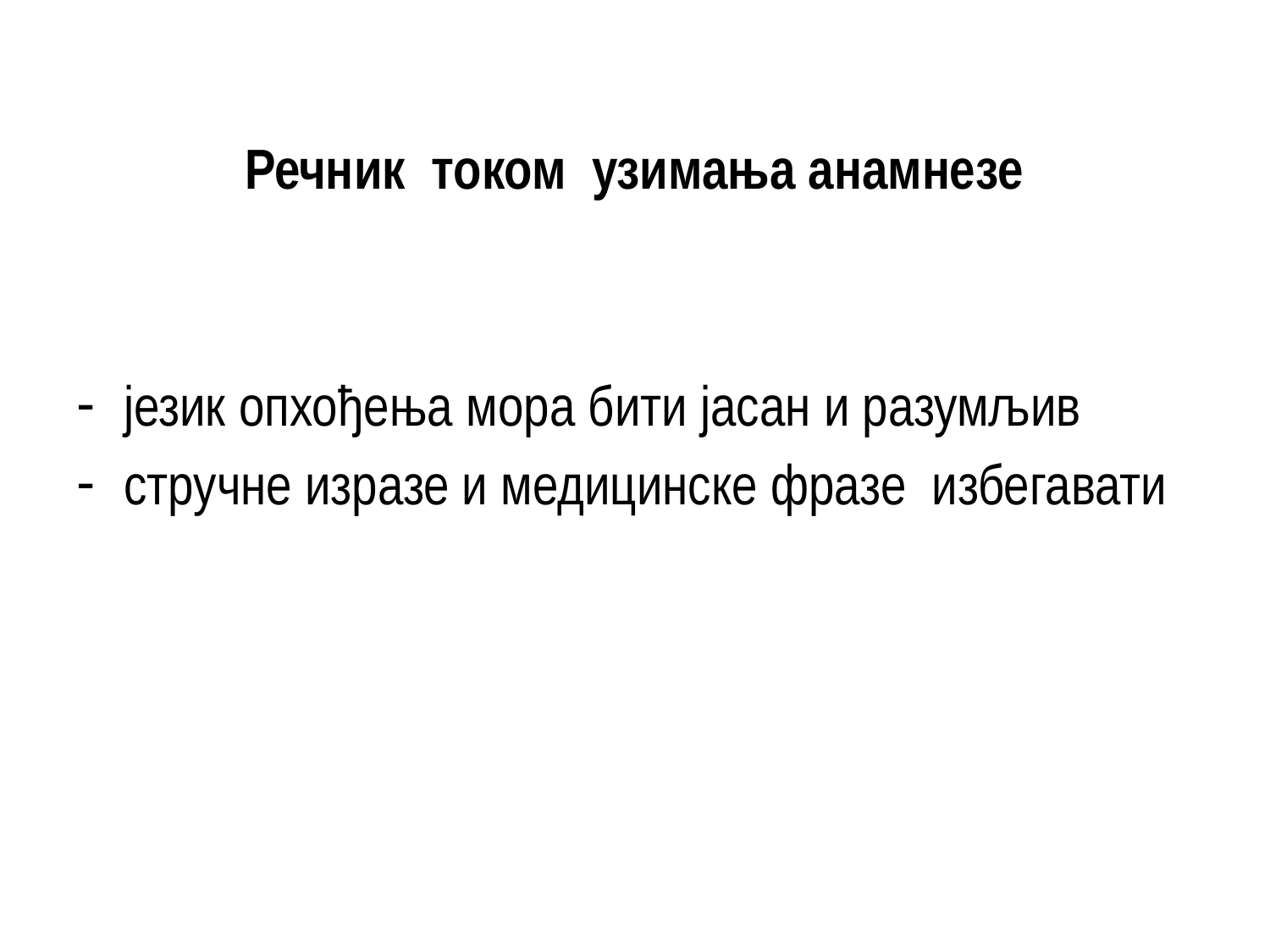

Речник  током  узимања анамнезе

језик опхођења мора бити јасан и разумљив
стручне изразе и медицинске фразе  избегавати